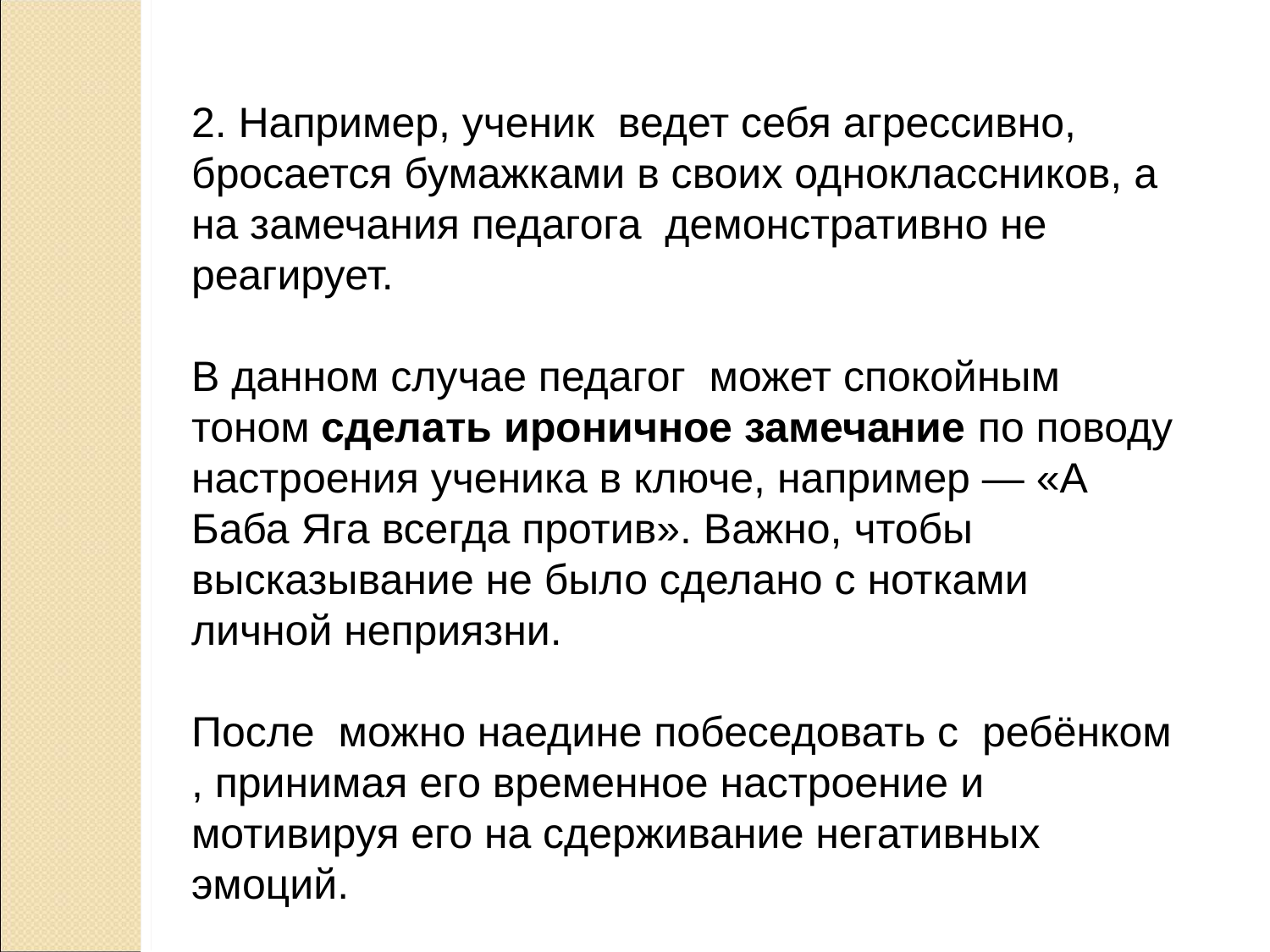

2. Например, ученик  ведет себя агрессивно, бросается бумажками в своих одноклассников, а на замечания педагога  демонстративно не реагирует.

В данном случае педагог  может спокойным тоном сделать ироничное замечание по поводу настроения ученика в ключе, например — «А Баба Яга всегда против». Важно, чтобы высказывание не было сделано с нотками личной неприязни.

После  можно наедине побеседовать с  ребёнком , принимая его временное настроение и мотивируя его на сдерживание негативных эмоций.